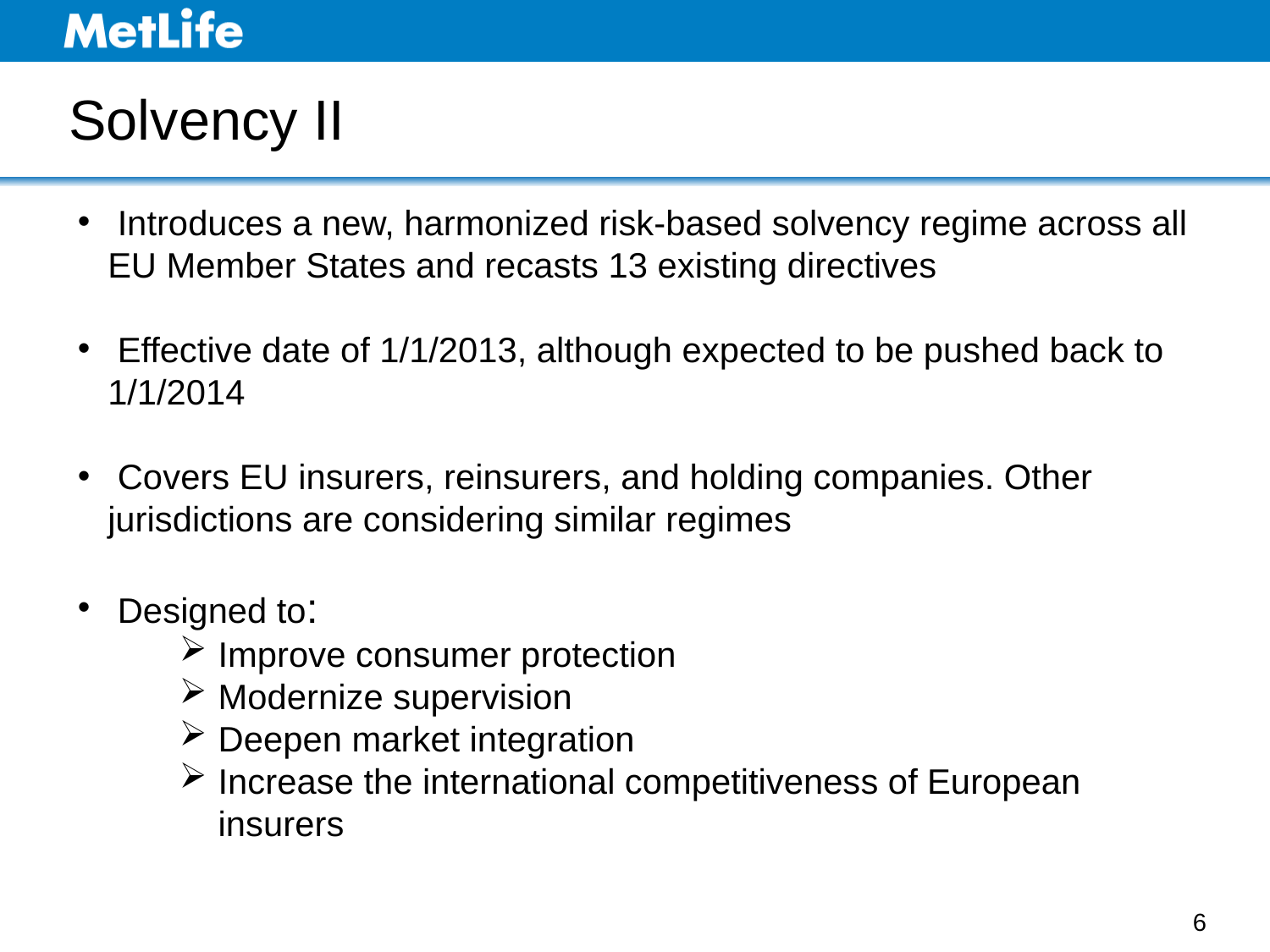

Solvency II
 Introduces a new, harmonized risk-based solvency regime across all EU Member States and recasts 13 existing directives

 Effective date of 1/1/2013, although expected to be pushed back to 1/1/2014

 Covers EU insurers, reinsurers, and holding companies. Other jurisdictions are considering similar regimes

 Designed to:
Improve consumer protection
Modernize supervision
Deepen market integration
Increase the international competitiveness of European insurers

6